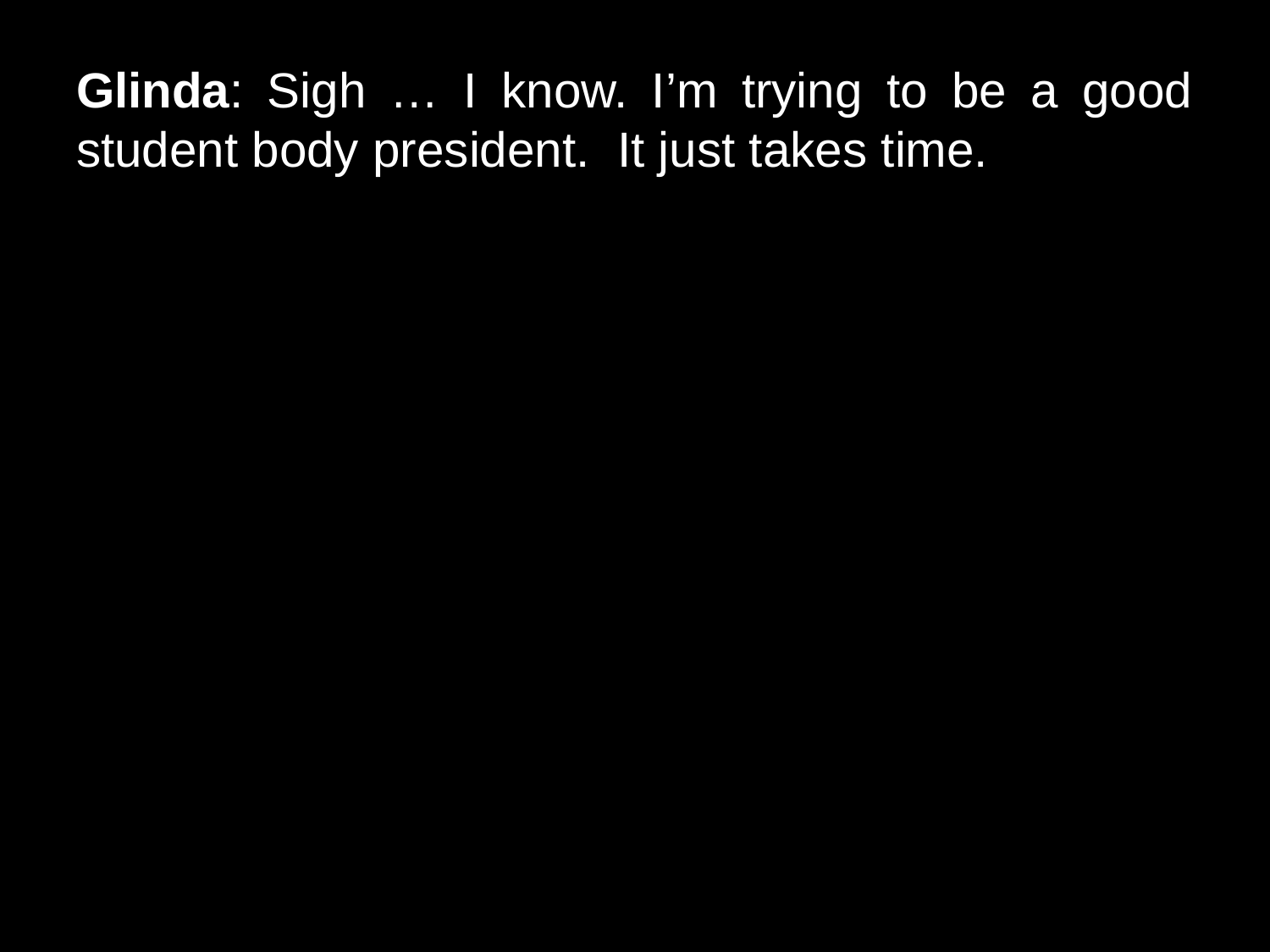

# Glinda: Sigh … I know. I’m trying to be a good student body president.  It just takes time.